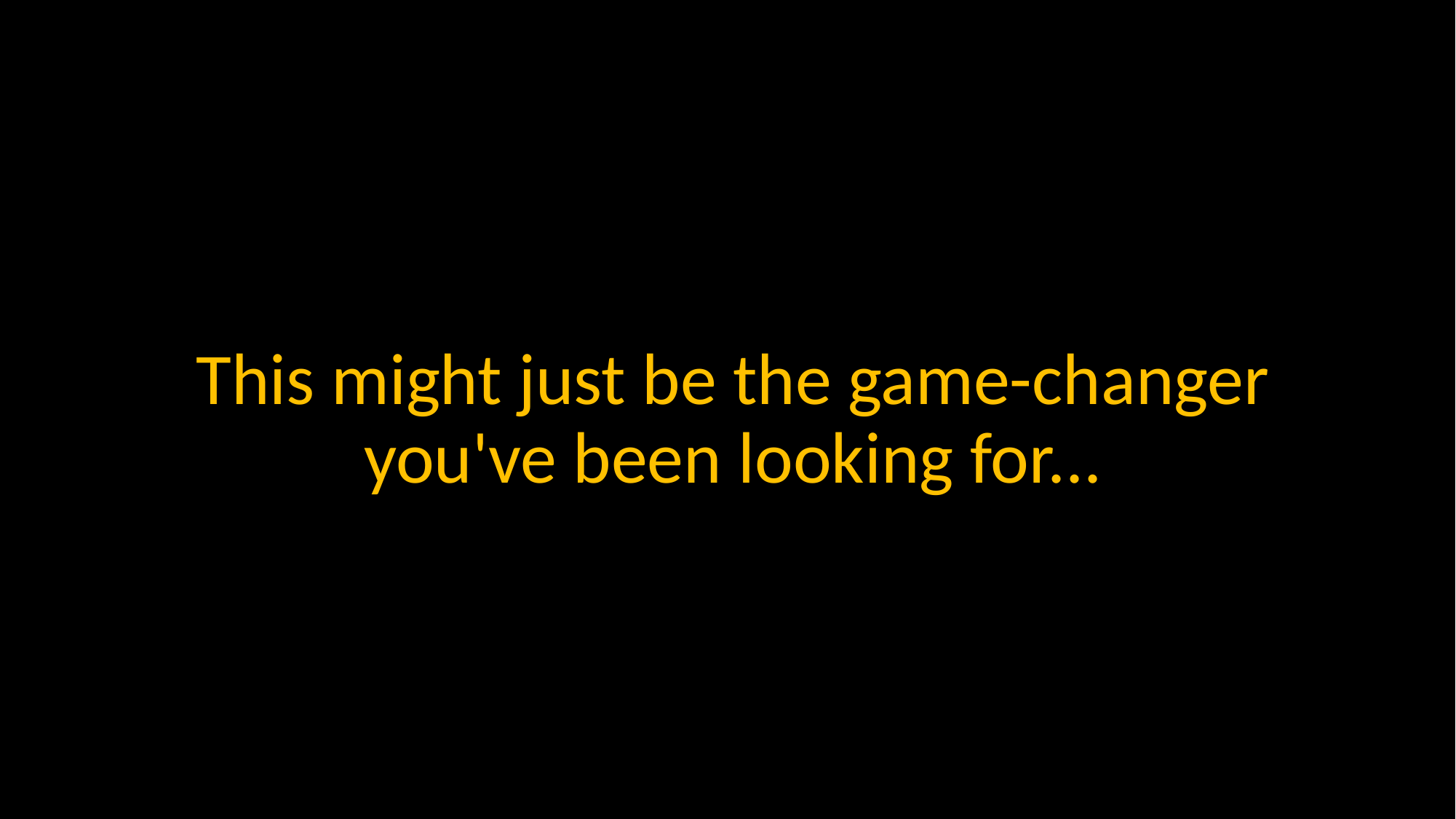

This might just be the game-changer you've been looking for...